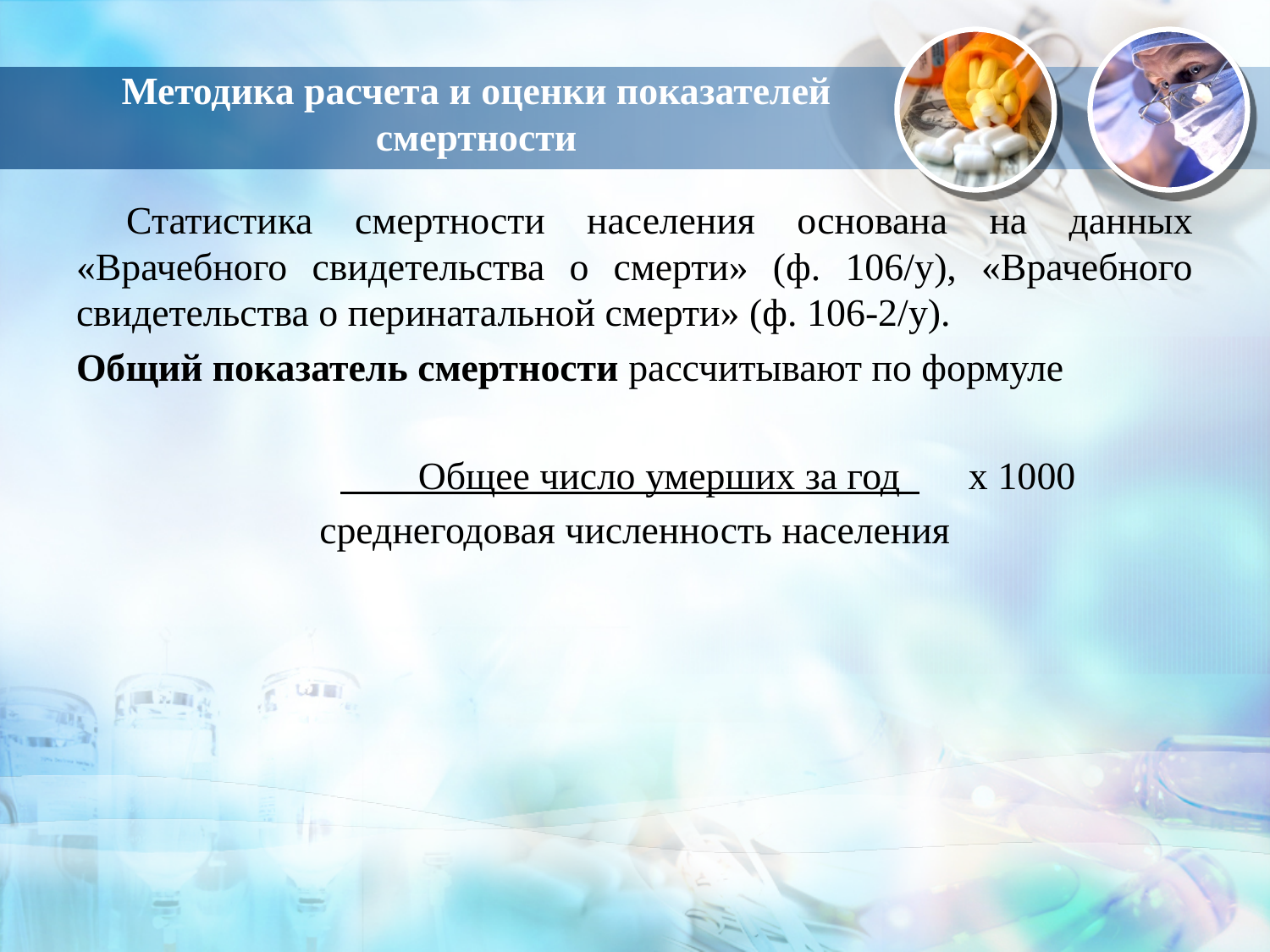

# Методика расчета и оценки показателей смертности
Статистика смертности населения основана на данных «Врачебного свидетельства о смерти» (ф. 106/у), «Врачебного свидетельства о перинатальной смерти» (ф. 106-2/у).
Общий показатель смертности рассчитывают по формуле

                       Общее число умерших за год       x 1000
среднегодовая численность населения